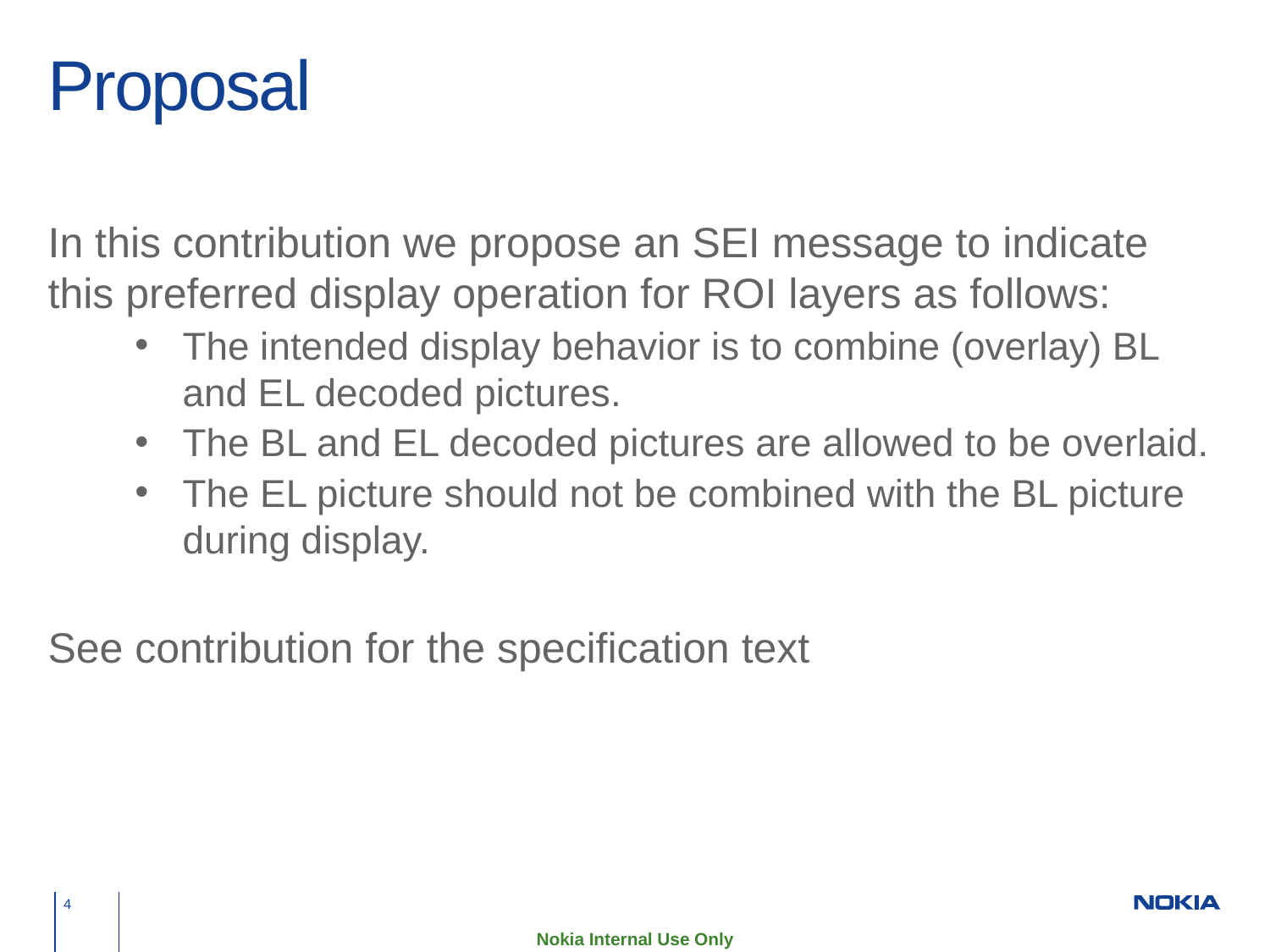

# Proposal
In this contribution we propose an SEI message to indicate this preferred display operation for ROI layers as follows:
The intended display behavior is to combine (overlay) BL and EL decoded pictures.
The BL and EL decoded pictures are allowed to be overlaid.
The EL picture should not be combined with the BL picture during display.

See contribution for the specification text
4